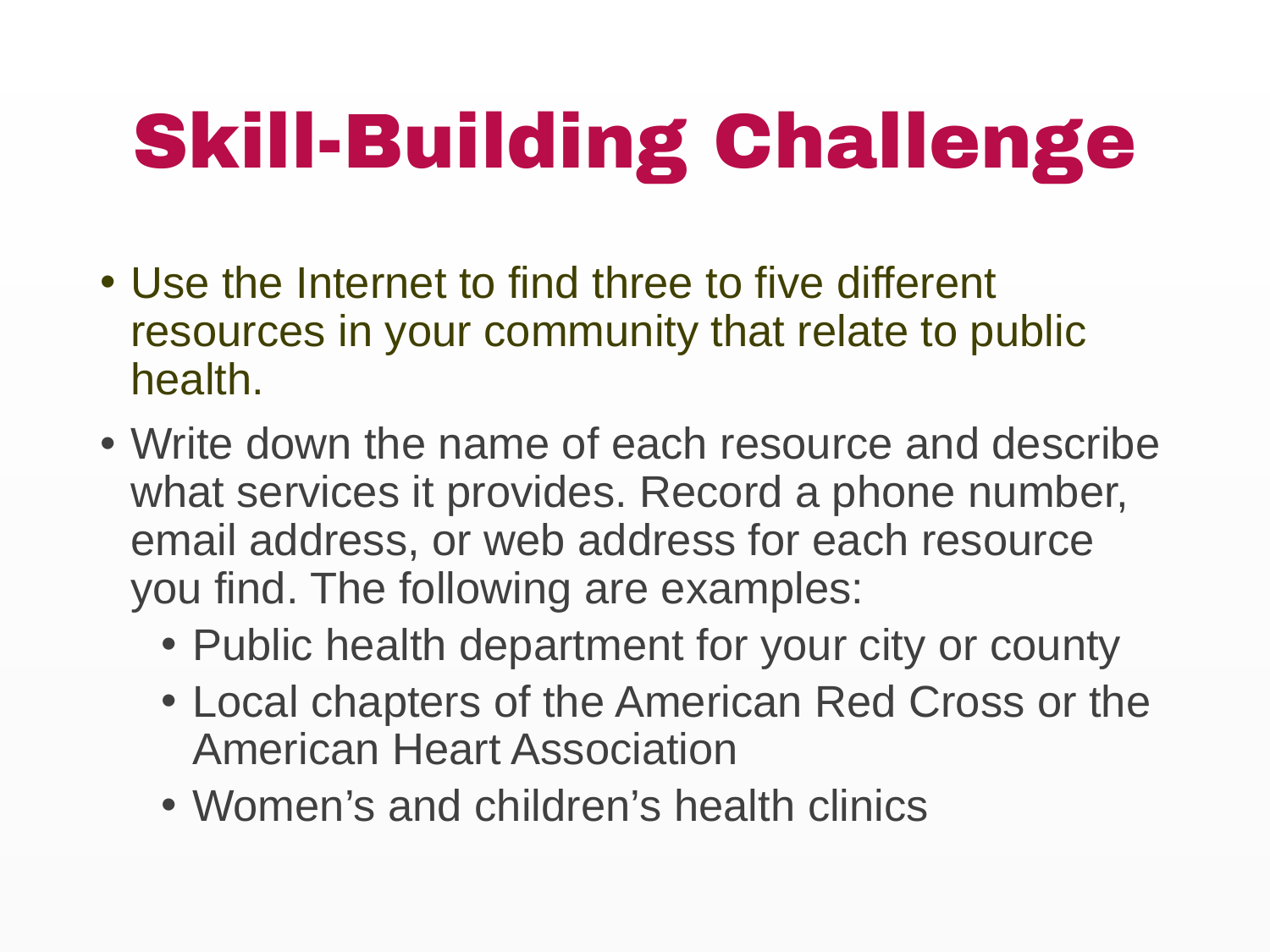

# Skill-Building Challenge
Use the Internet to find three to five different resources in your community that relate to public health.
Write down the name of each resource and describe what services it provides. Record a phone number, email address, or web address for each resource you find. The following are examples:
Public health department for your city or county
Local chapters of the American Red Cross or the American Heart Association
Women’s and children’s health clinics